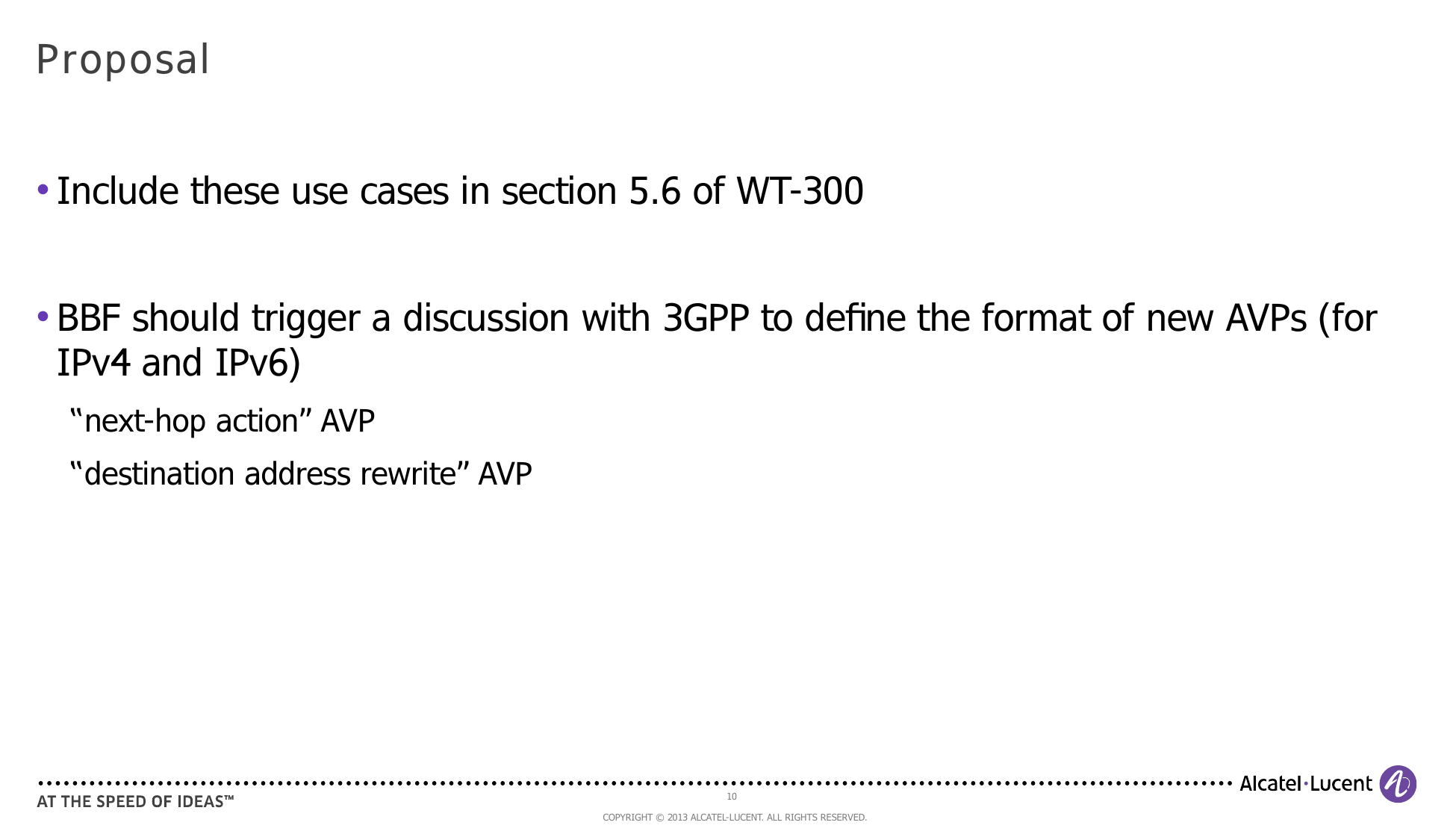

# Proposal
Include these use cases in section 5.6 of WT-300

BBF should trigger a discussion with 3GPP to define the format of new AVPs (for IPv4 and IPv6)
“next-hop action” AVP
“destination address rewrite” AVP